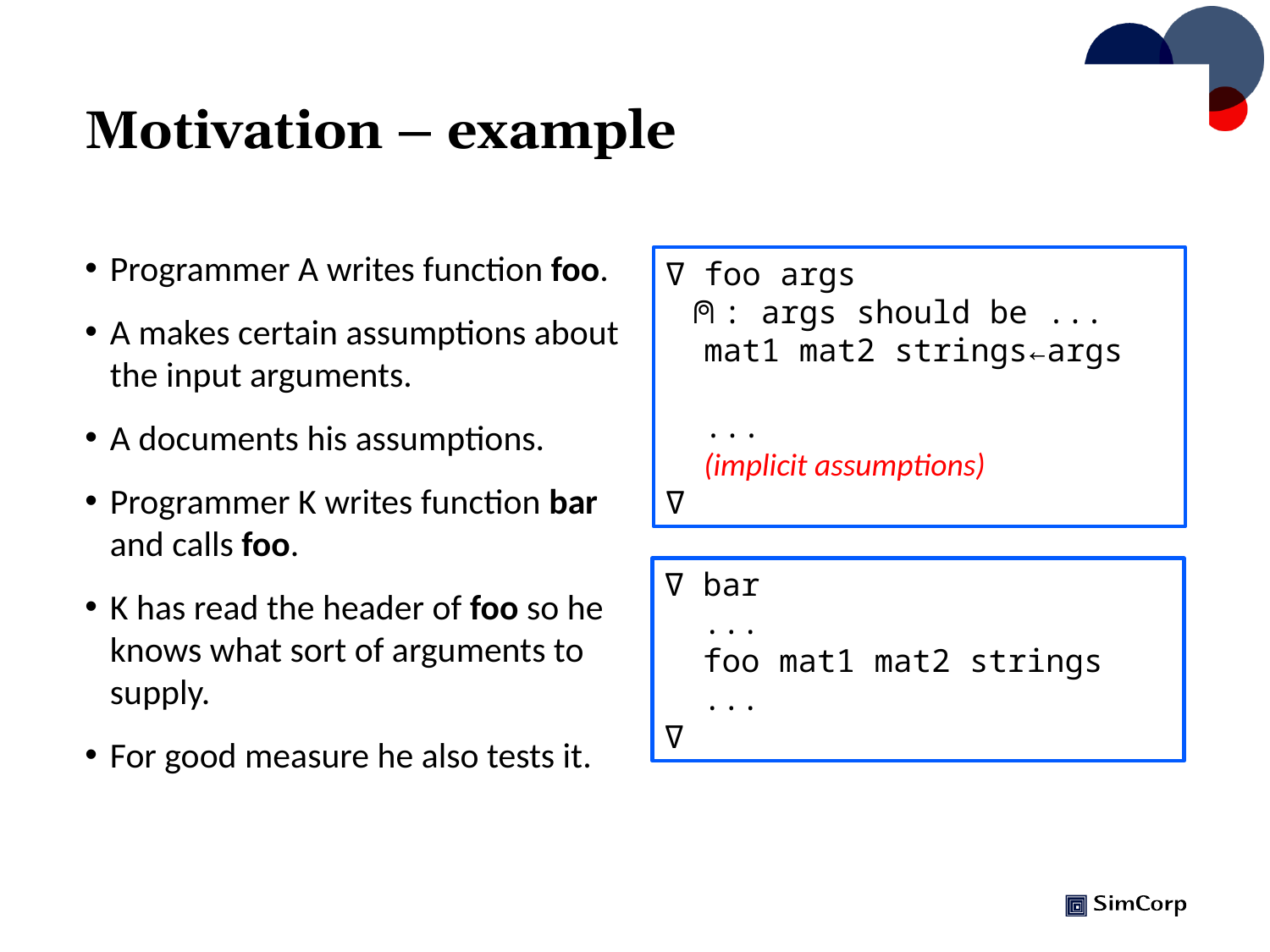

# Motivation – example
Programmer A writes function foo.
A makes certain assumptions about the input arguments.
A documents his assumptions.
Programmer K writes function bar and calls foo.
K has read the header of foo so he knows what sort of arguments to supply.
For good measure he also tests it.
∇ foo args
 ⍝: args should be ...
  mat1 mat2 strings←args

  ...
  (implicit assumptions)
∇
∇ bar
  ...
  foo mat1 mat2 strings
  ...
∇